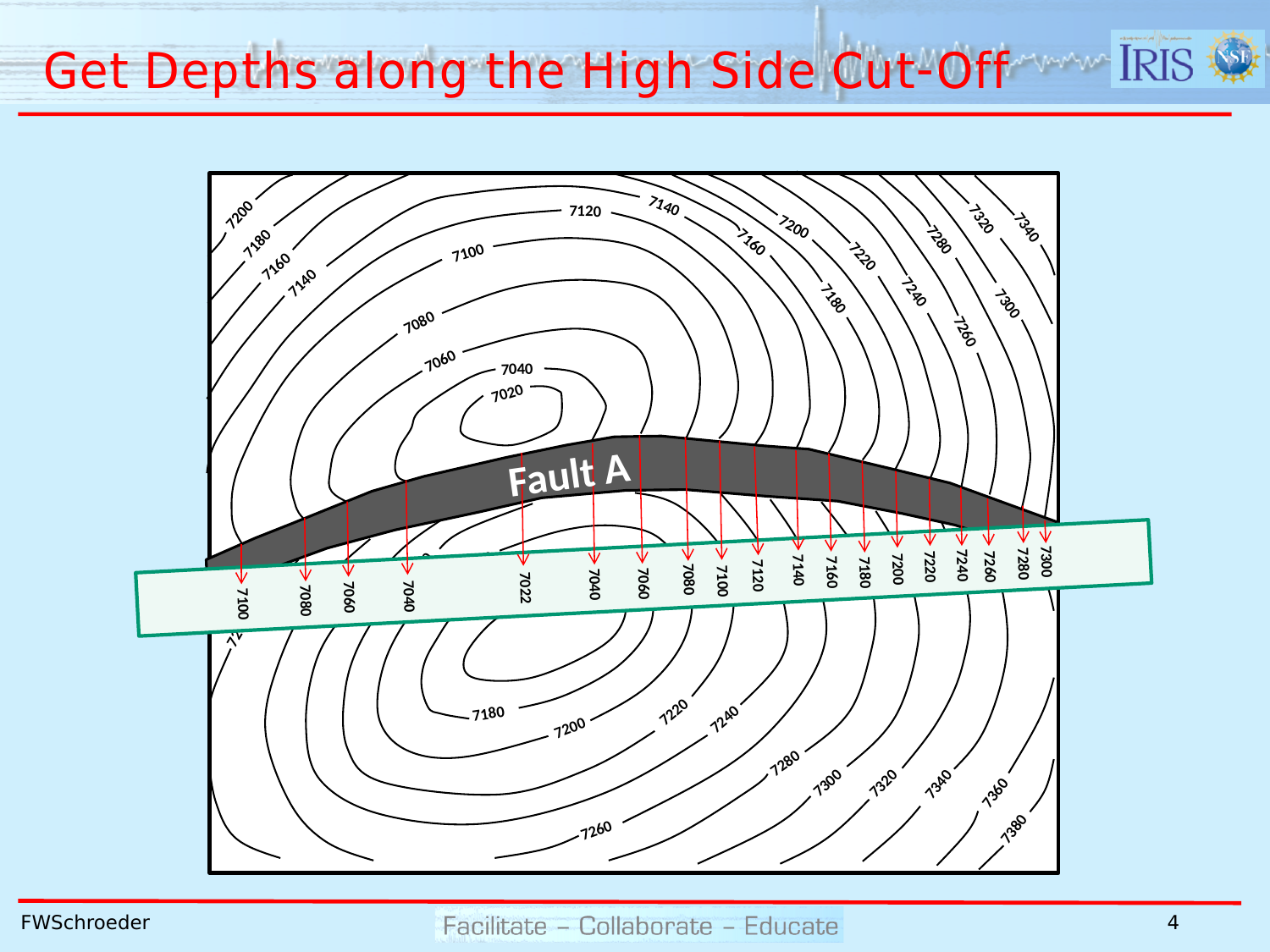

# Get Depths along the High Side Cut-Off

7140
7120
7200
7320

7200
7340

7280
7160
7180

7100

7220

7160

7140
7240

7180

7300

7080

7260

7060
7040

7020

Fault A

7300

7200
7280
7240
7220
7220
7260

7200
7140
7160
7180

7120
7080
7100
7060
7040
7022

7160
7240
7040
7060

7080
7100

7280

7220
7180
7240
7200
7280

7300
7320
7340

7360

7380
7260